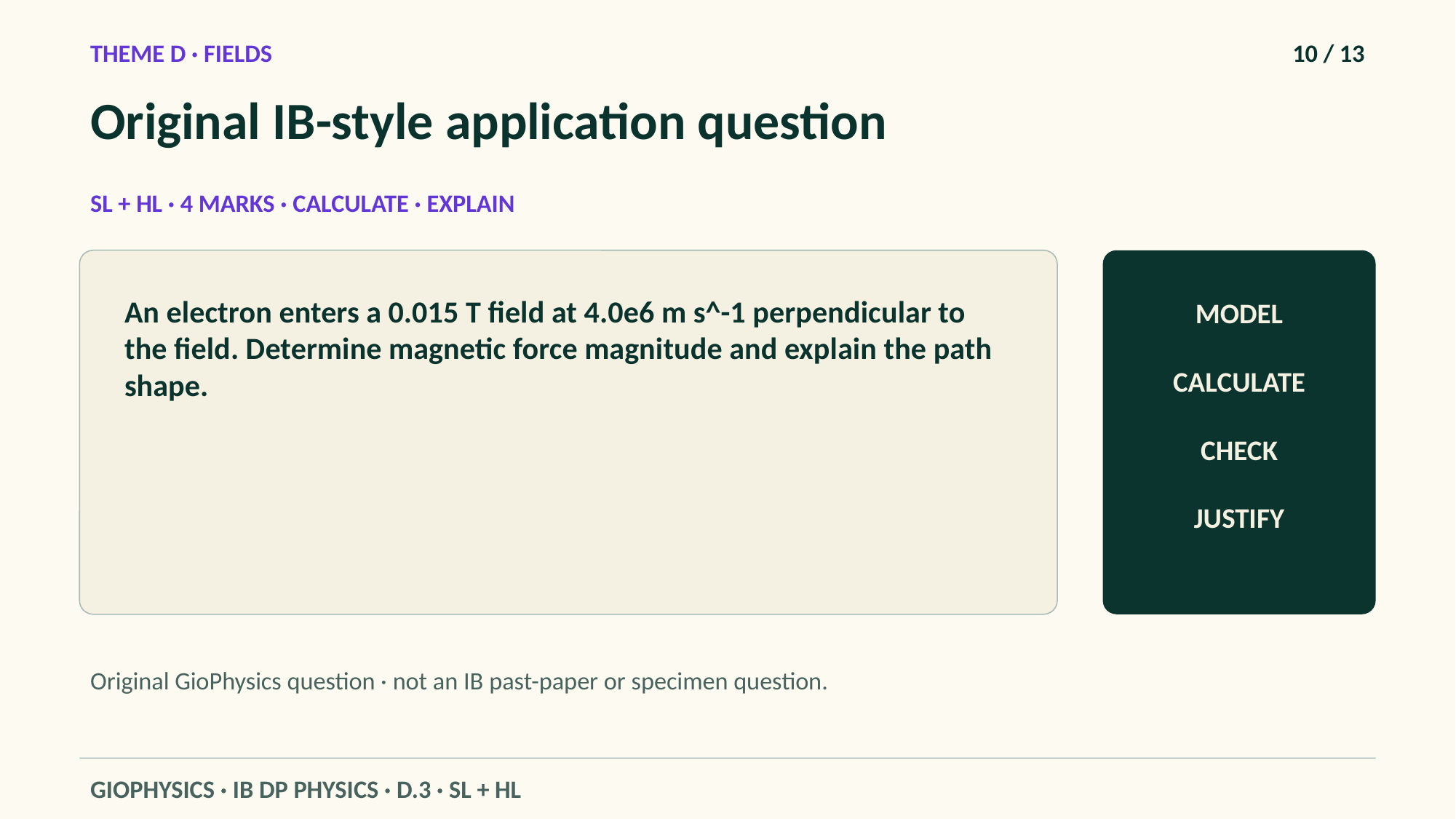

THEME D · FIELDS
10 / 13
Original IB-style application question
SL + HL · 4 MARKS · CALCULATE · EXPLAIN

An electron enters a 0.015 T field at 4.0e6 m s^-1 perpendicular to the field. Determine magnetic force magnitude and explain the path shape.
MODEL

CALCULATE

CHECK

JUSTIFY
Original GioPhysics question · not an IB past-paper or specimen question.

GIOPHYSICS · IB DP PHYSICS · D.3 · SL + HL